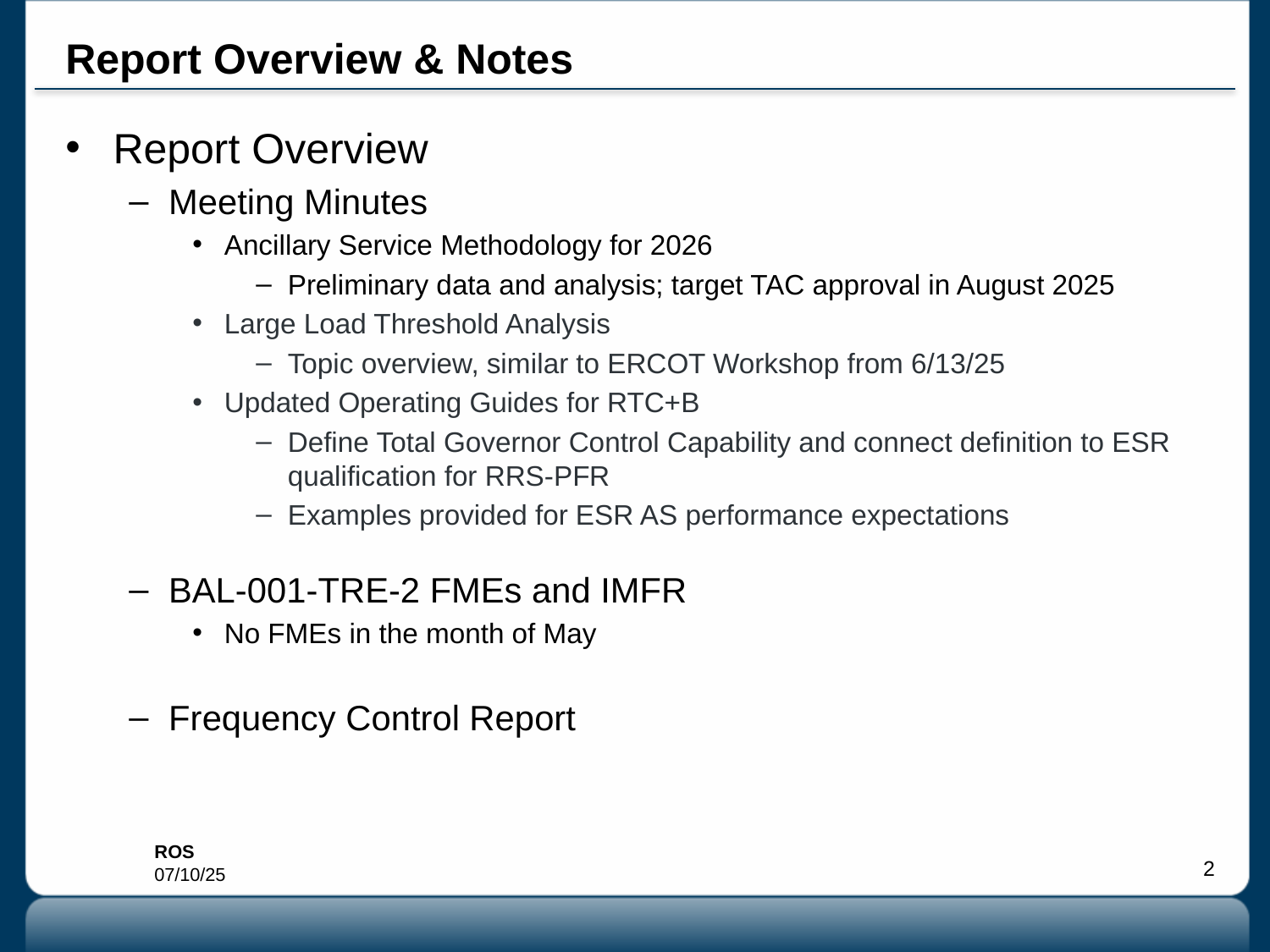

# Report Overview & Notes
Report Overview
Meeting Minutes
Ancillary Service Methodology for 2026
Preliminary data and analysis; target TAC approval in August 2025
Large Load Threshold Analysis
Topic overview, similar to ERCOT Workshop from 6/13/25
Updated Operating Guides for RTC+B
Define Total Governor Control Capability and connect definition to ESR qualification for RRS-PFR
Examples provided for ESR AS performance expectations

BAL-001-TRE-2 FMEs and IMFR
No FMEs in the month of May

Frequency Control Report